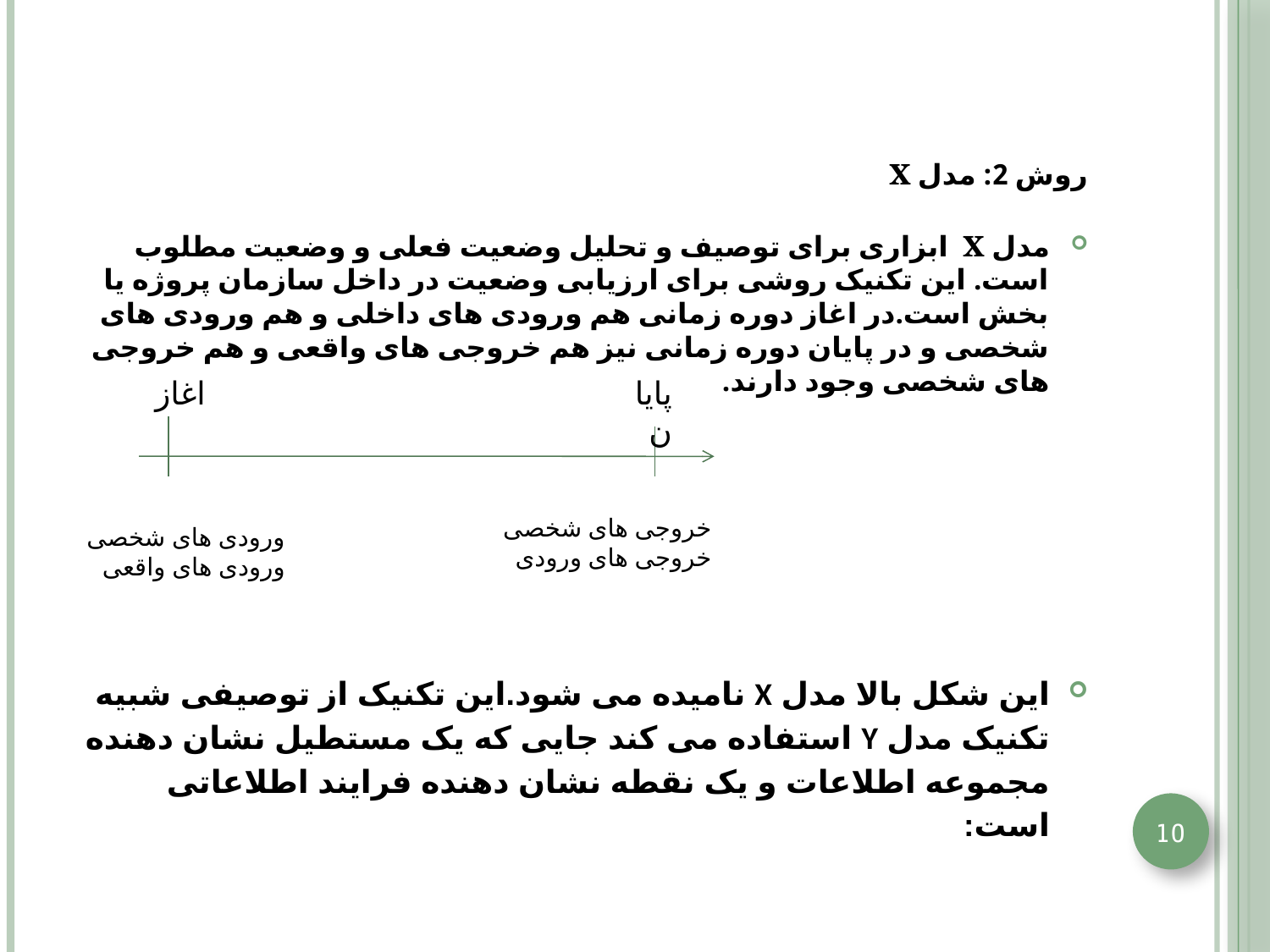

# روش 2: مدل X
مدل X  ابزاری برای توصیف و تحلیل وضعیت فعلی و وضعیت مطلوب است. این تکنیک روشی برای ارزیابی وضعیت در داخل سازمان پروژه یا بخش است.در اغاز دوره زمانی هم ورودی های داخلی و هم ورودی های شخصی و در پایان دوره زمانی نیز هم خروجی های واقعی و هم خروجی های شخصی وجود دارند.

این شکل بالا مدل X نامیده می شود.این تکنیک از توصیفی شبیه تکنیک مدل Y استفاده می کند جایی که یک مستطیل نشان دهنده مجموعه اطلاعات و یک نقطه نشان دهنده فرایند اطلاعاتی است:

اغاز
پایان
خروجی های شخصی
خروجی های ورودی
ورودی های شخصی
ورودی های واقعی
10